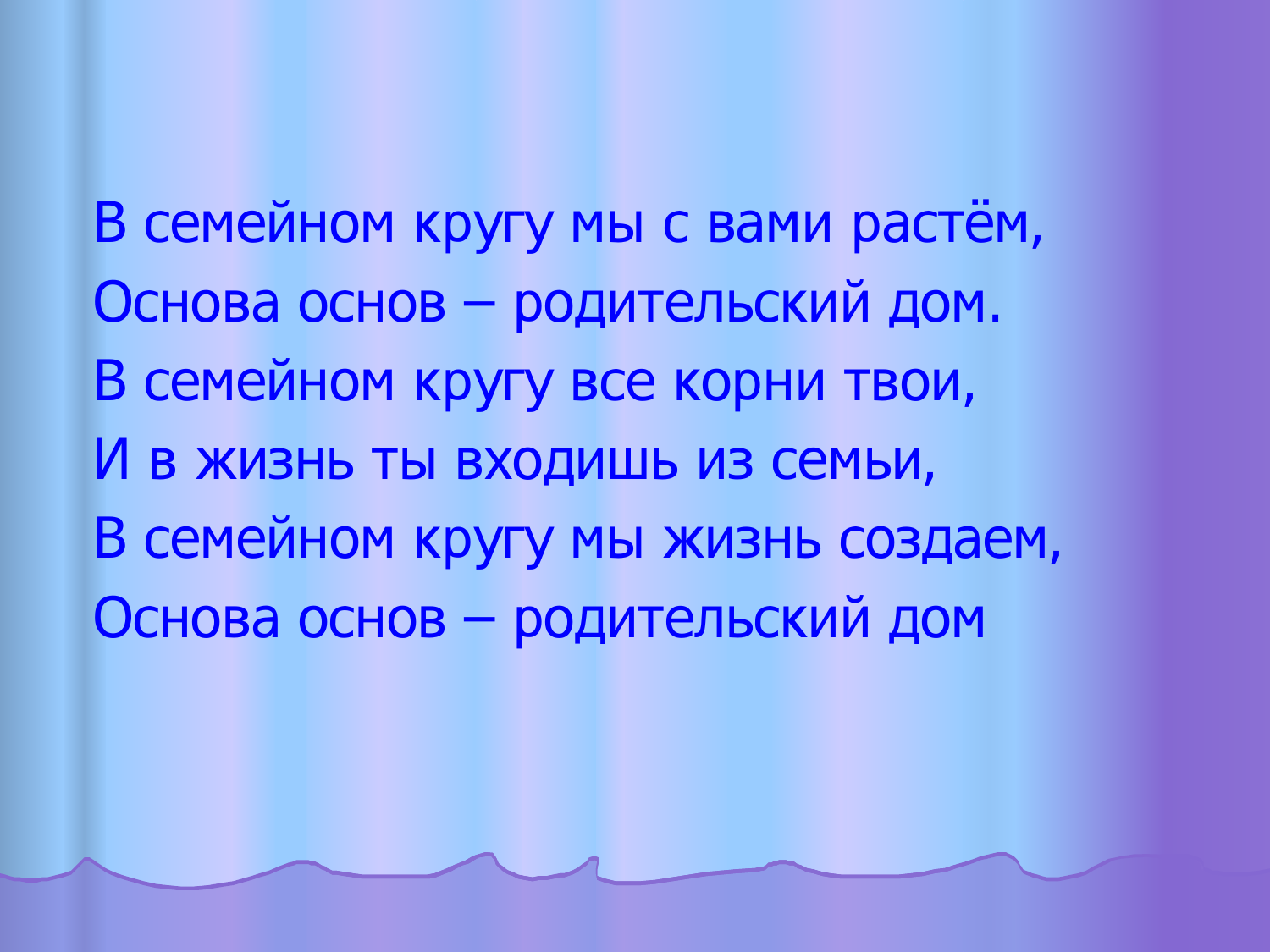

В семейном кругу мы с вами растём,
 Основа основ – родительский дом.
 В семейном кругу все корни твои,
 И в жизнь ты входишь из семьи,
 В семейном кругу мы жизнь создаем,
 Основа основ – родительский дом